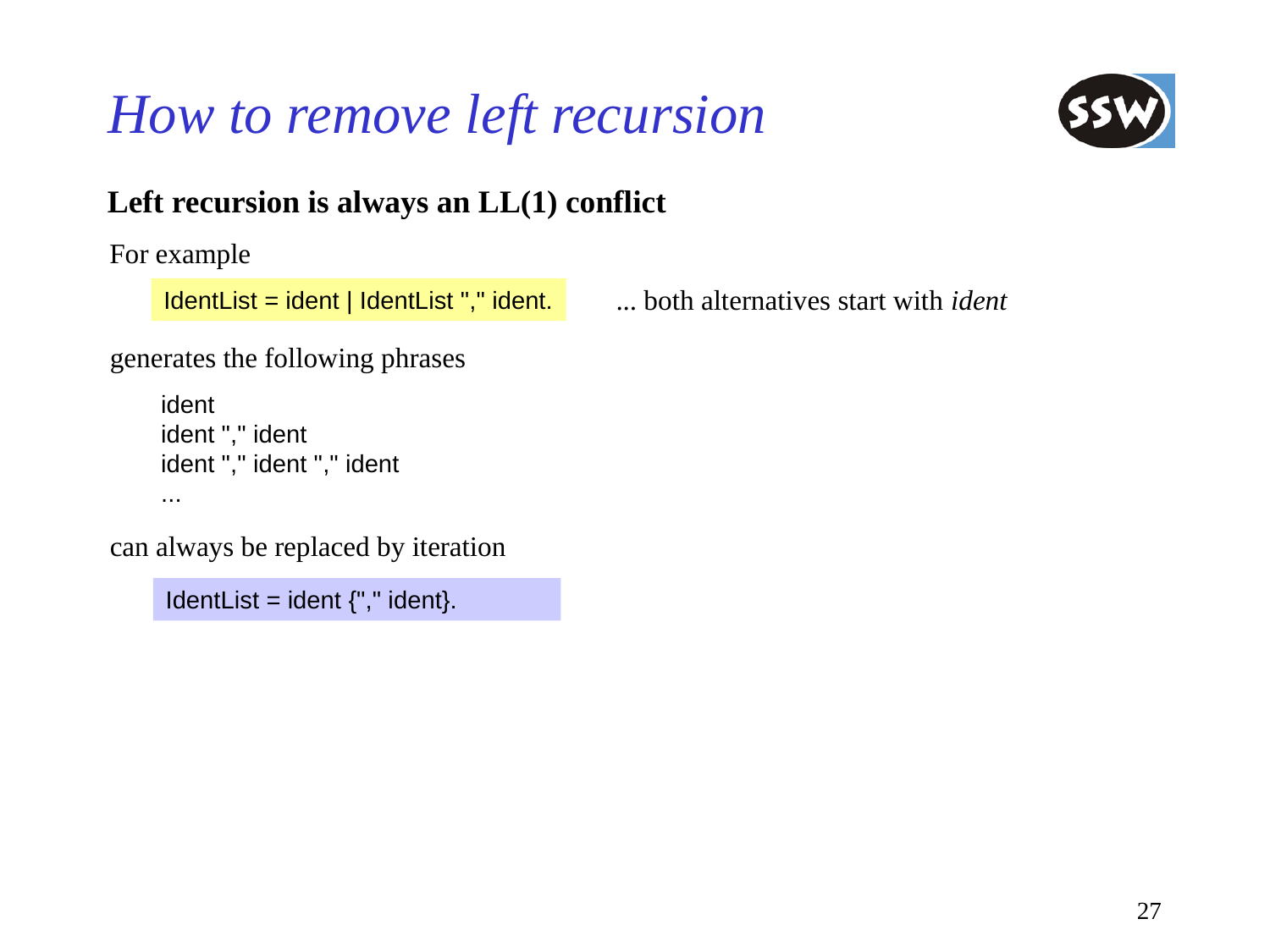

# How to remove left recursion
Left recursion is always an LL(1) conflict
For example
... both alternatives start with ident
IdentList = ident | IdentList "," ident.
generates the following phrases
ident
ident "," ident
ident "," ident "," ident
...
can always be replaced by iteration
IdentList = ident {"," ident}.
27